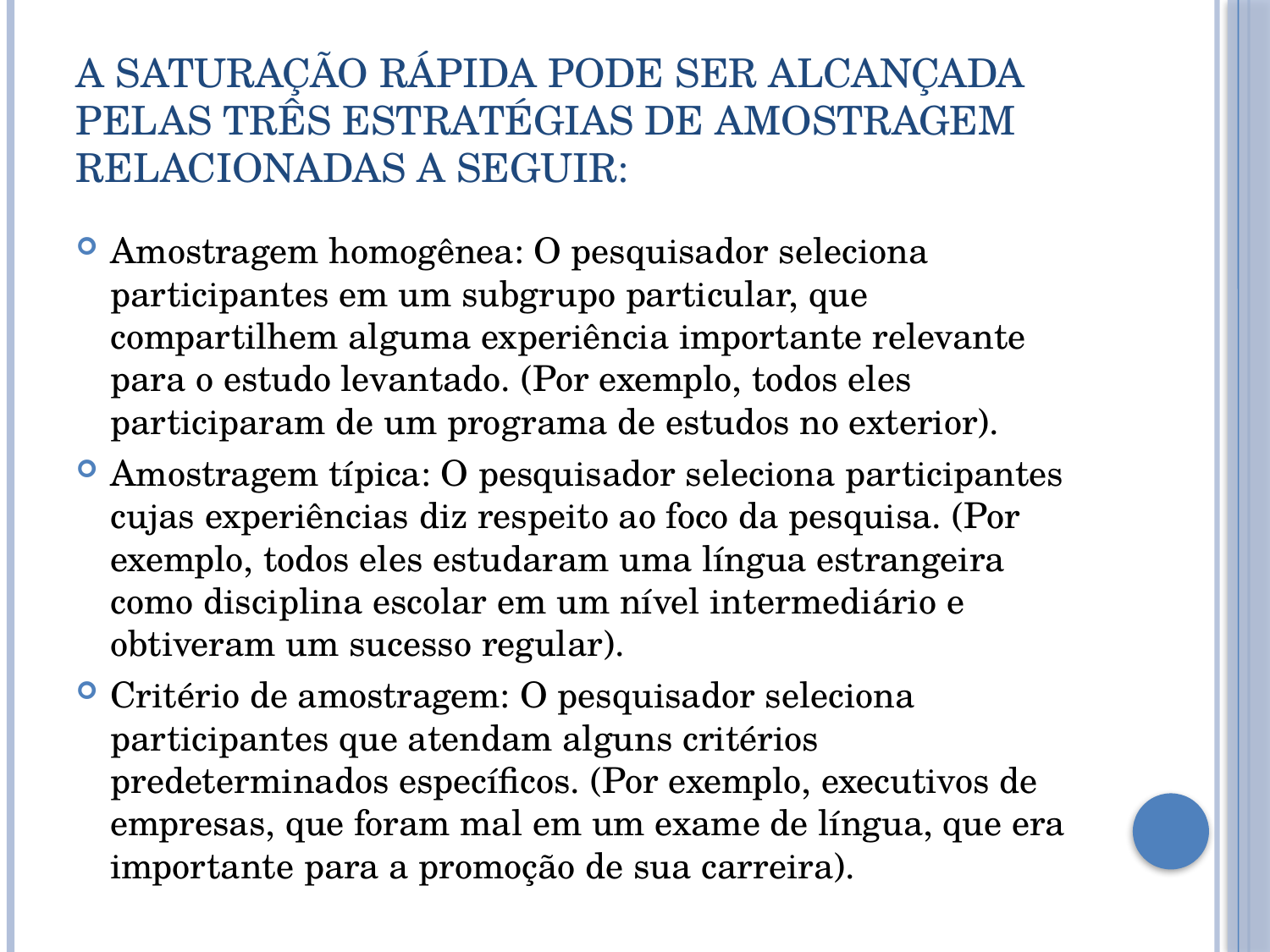

# A saturação rápida pode ser alcançada pelas três estratégias de amostragem relacionadas a seguir:
Amostragem homogênea: O pesquisador seleciona participantes em um subgrupo particular, que compartilhem alguma experiência importante relevante para o estudo levantado. (Por exemplo, todos eles participaram de um programa de estudos no exterior).
Amostragem típica: O pesquisador seleciona participantes cujas experiências diz respeito ao foco da pesquisa. (Por exemplo, todos eles estudaram uma língua estrangeira como disciplina escolar em um nível intermediário e obtiveram um sucesso regular).
Critério de amostragem: O pesquisador seleciona participantes que atendam alguns critérios predeterminados específicos. (Por exemplo, executivos de empresas, que foram mal em um exame de língua, que era importante para a promoção de sua carreira).